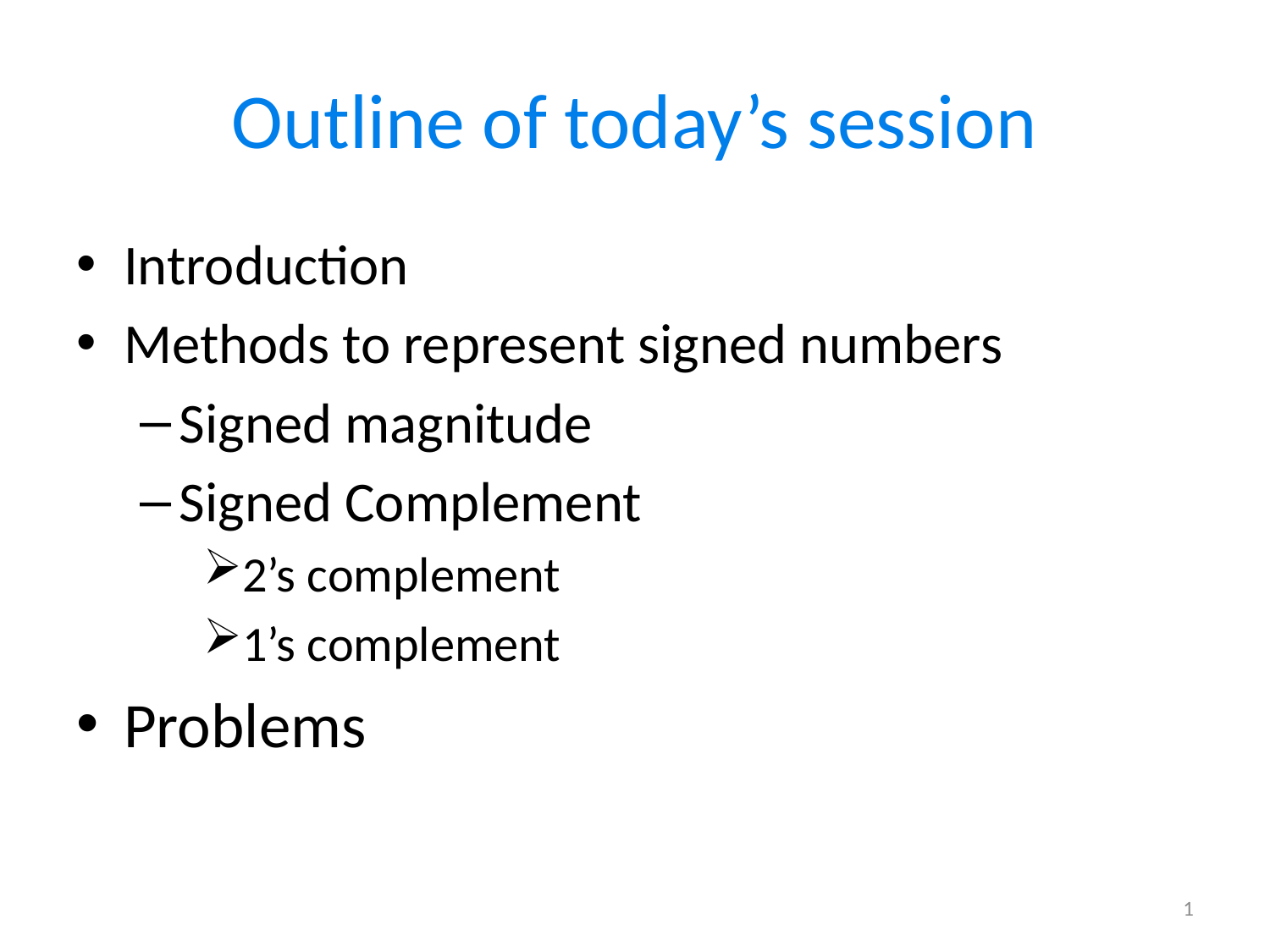

# Outline of today’s session
Introduction
Methods to represent signed numbers
Signed magnitude
Signed Complement
2’s complement
1’s complement
Problems
1